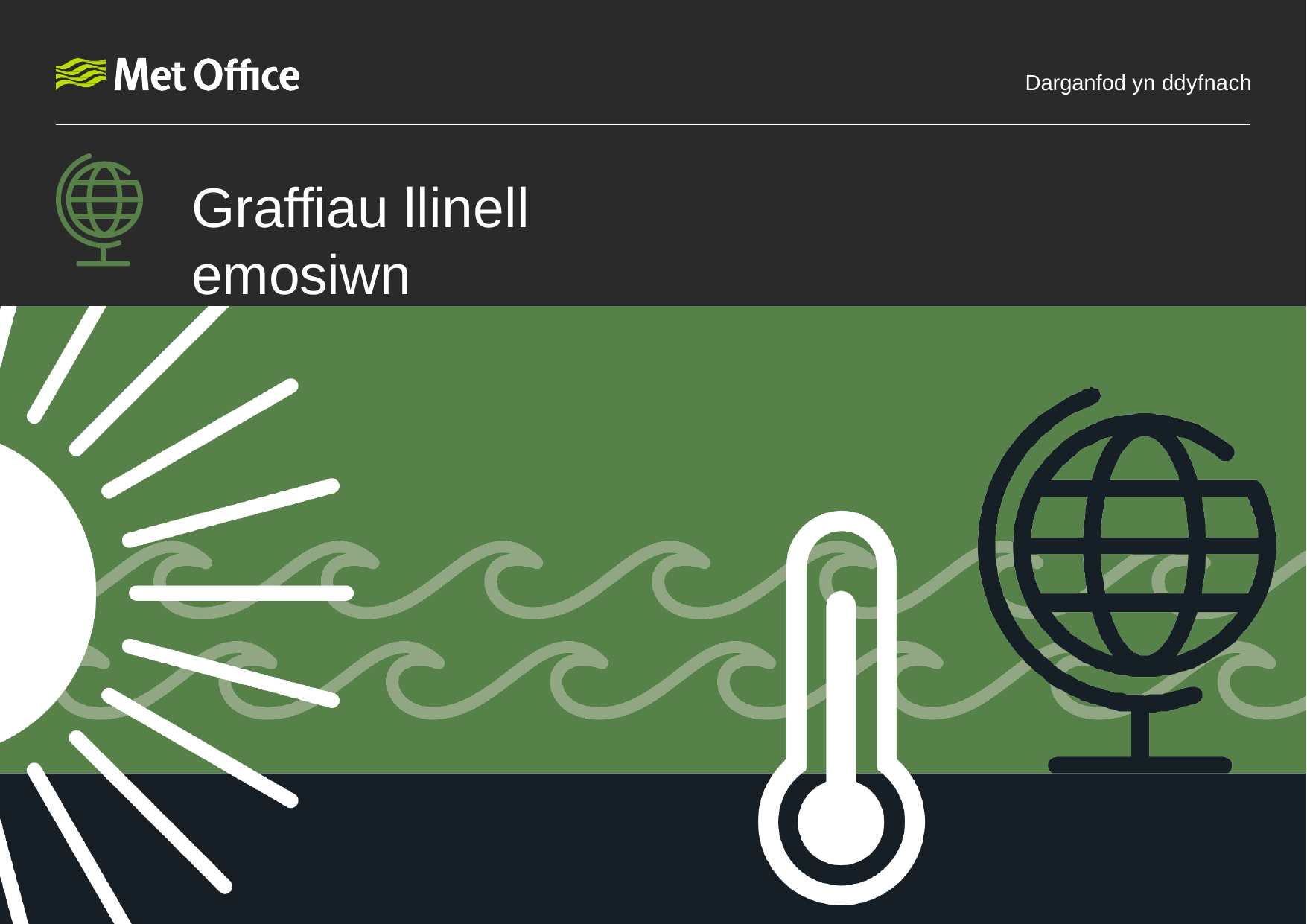

Darganfod yn ddyfnach
# Graffiau llinell emosiwn